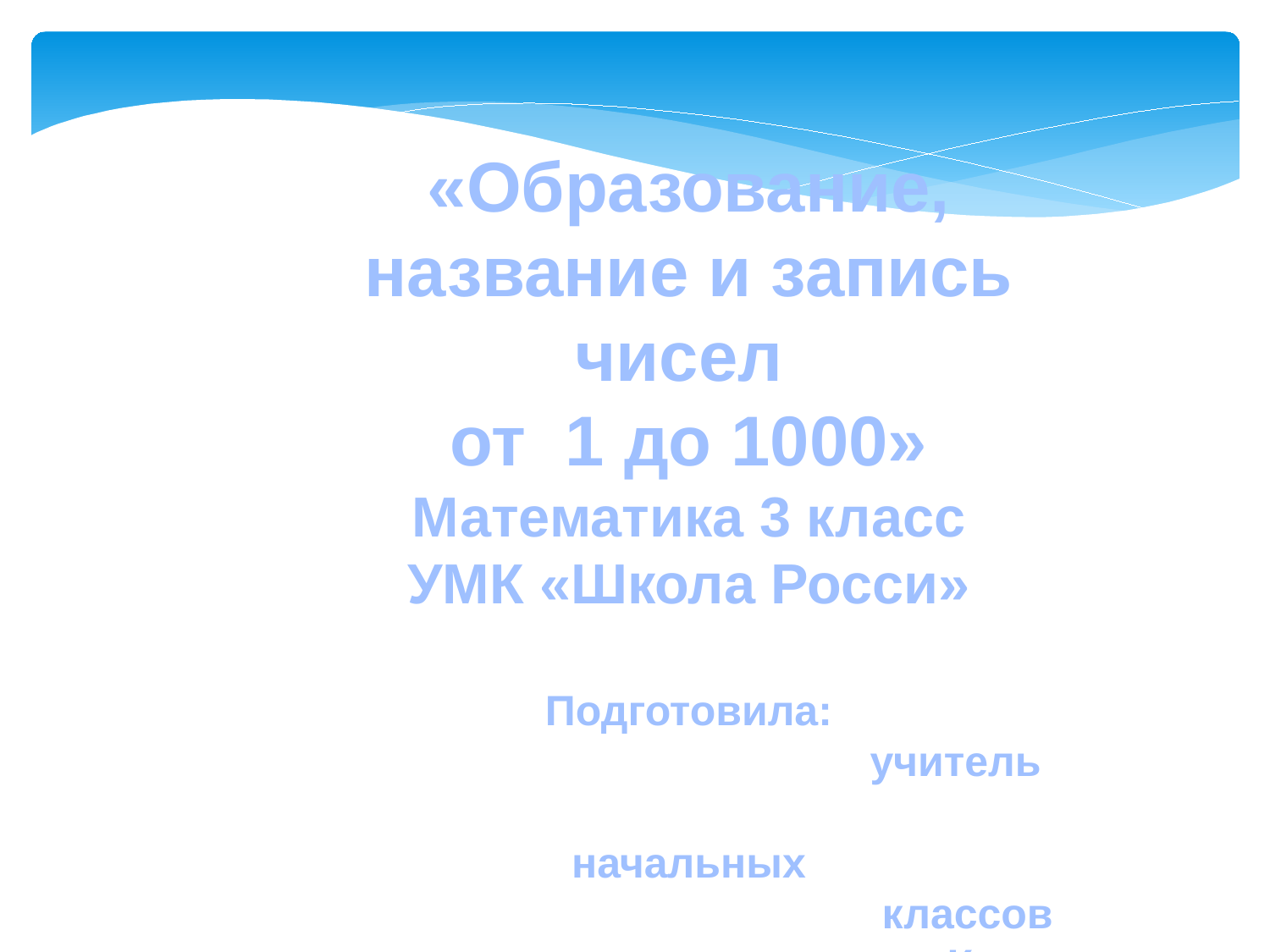

«Образование, название и запись чисел
от  1 до 1000»
Математика 3 класс
УМК «Школа Росси»
                                        Подготовила:
                                             учитель
                                                    начальных
                                               классов
                                                    Кеда М.А.
2015Г